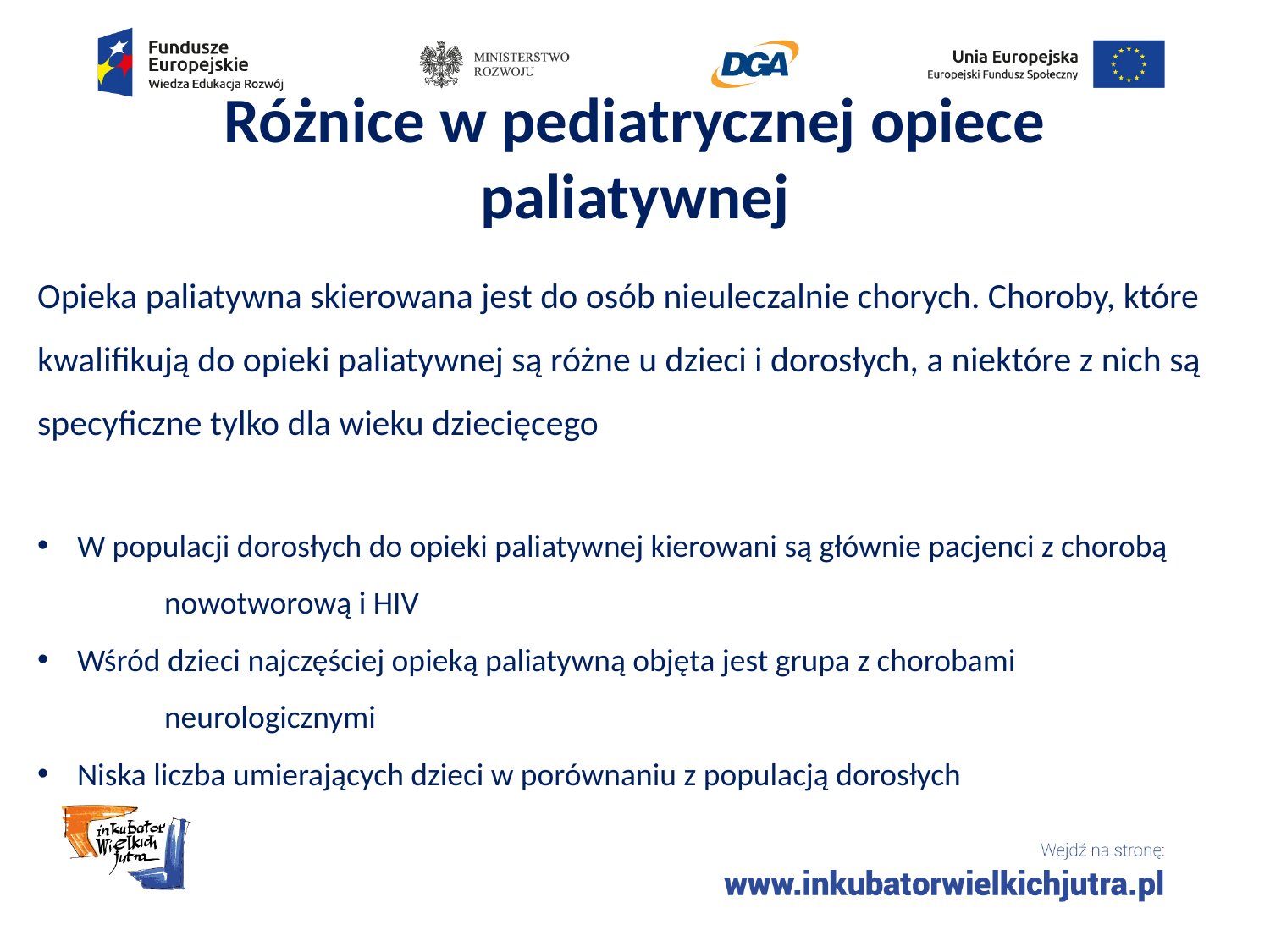

# Różnice w pediatrycznej opiece paliatywnej
Opieka paliatywna skierowana jest do osób nieuleczalnie chorych. Choroby, które
kwalifikują do opieki paliatywnej są różne u dzieci i dorosłych, a niektóre z nich są
specyficzne tylko dla wieku dziecięcego

W populacji dorosłych do opieki paliatywnej kierowani są głównie pacjenci z chorobą
	nowotworową i HIV
Wśród dzieci najczęściej opieką paliatywną objęta jest grupa z chorobami
	neurologicznymi
Niska liczba umierających dzieci w porównaniu z populacją dorosłych